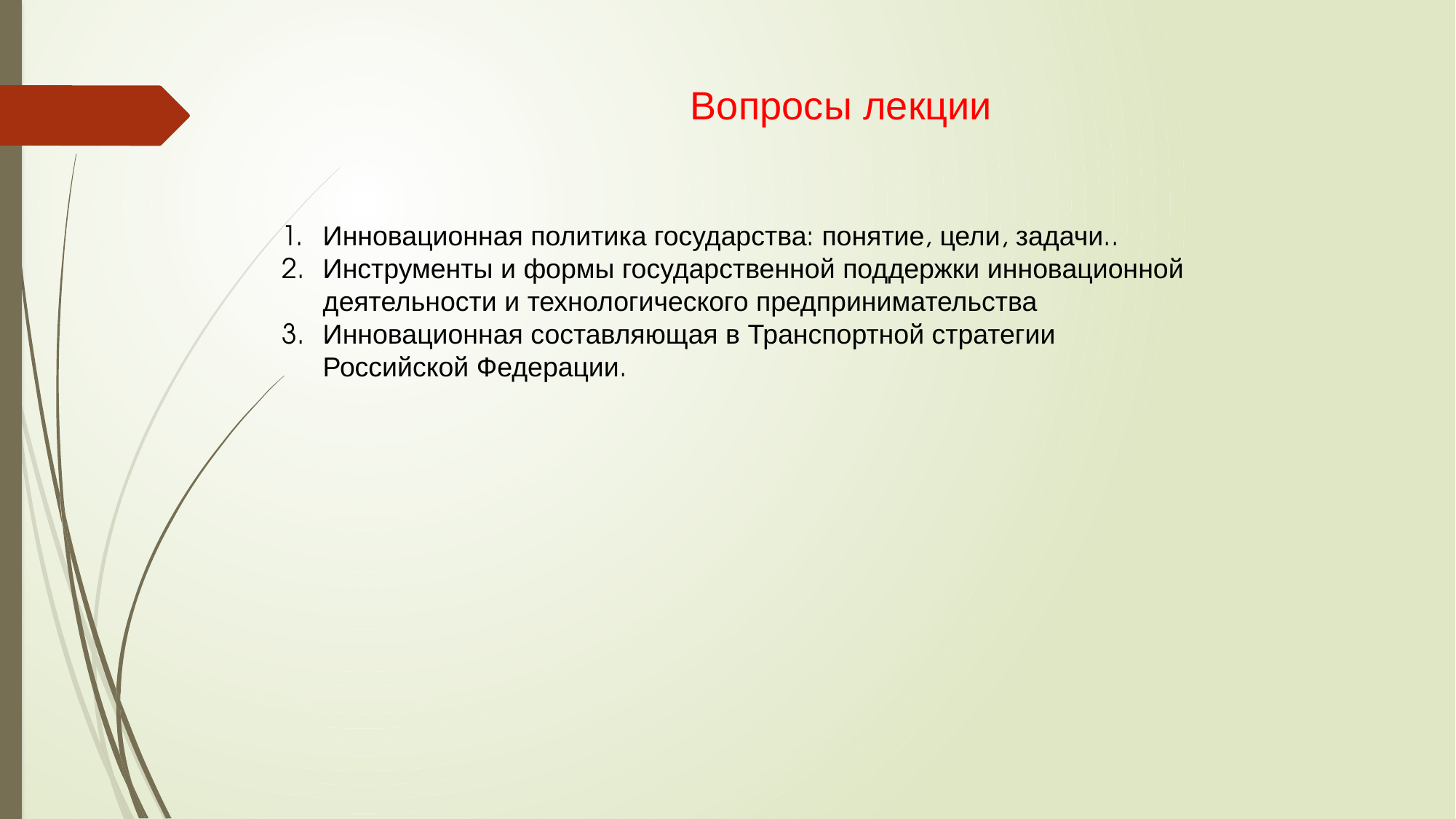

# Вопросы лекции
Инновационная политика государства: понятие, цели, задачи..
Инструменты и формы государственной поддержки инновационной деятельности и технологического предпринимательства
Инновационная составляющая в Транспортной стратегии Российской Федерации.